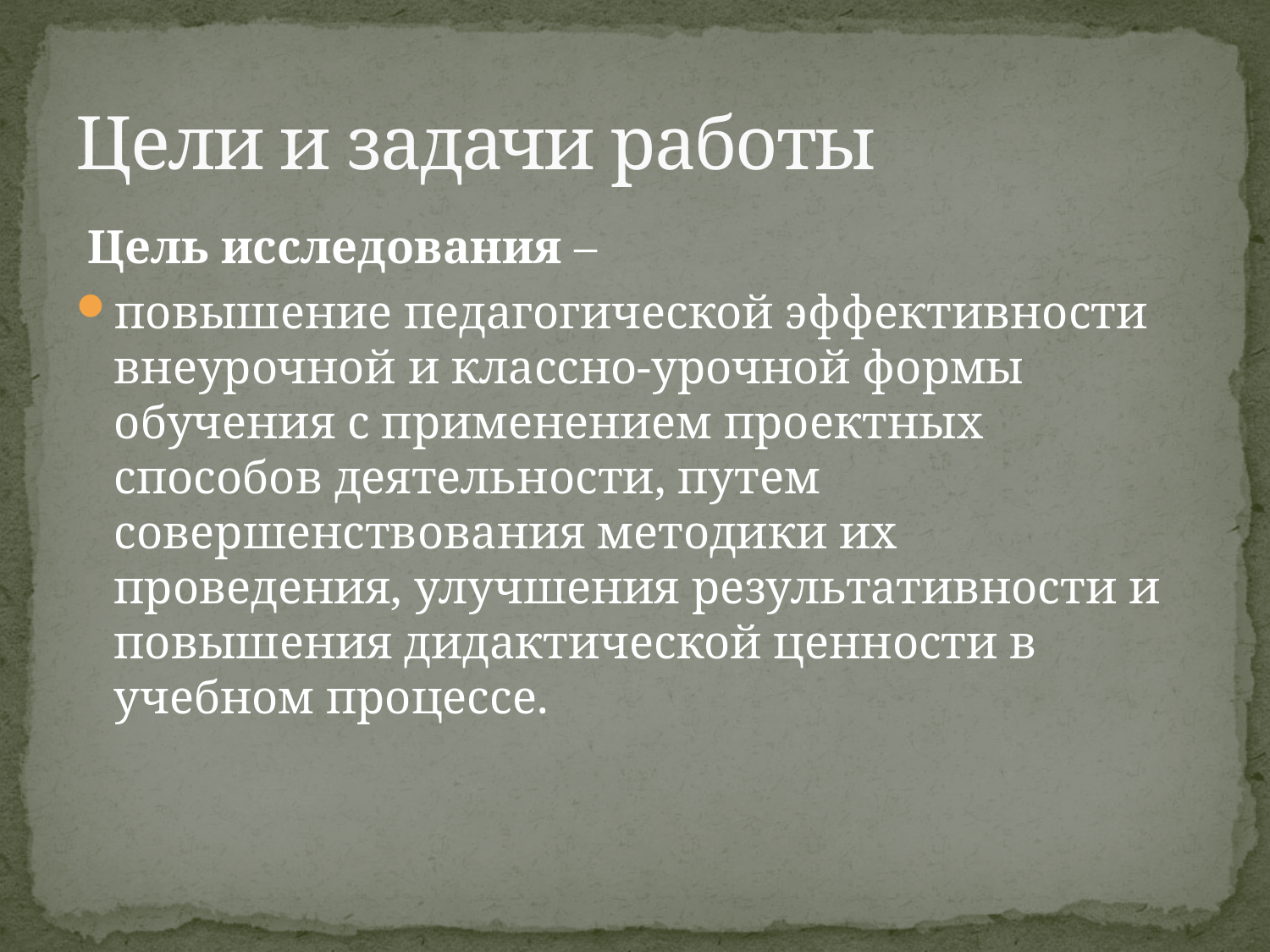

# Цели и задачи работы
 Цель исследования –
повышение педагогической эффективности внеурочной и классно-урочной формы обучения с применением проектных способов деятельности, путем совершенствования методики их проведения, улучшения результативности и повышения дидактической ценности в учебном процессе.